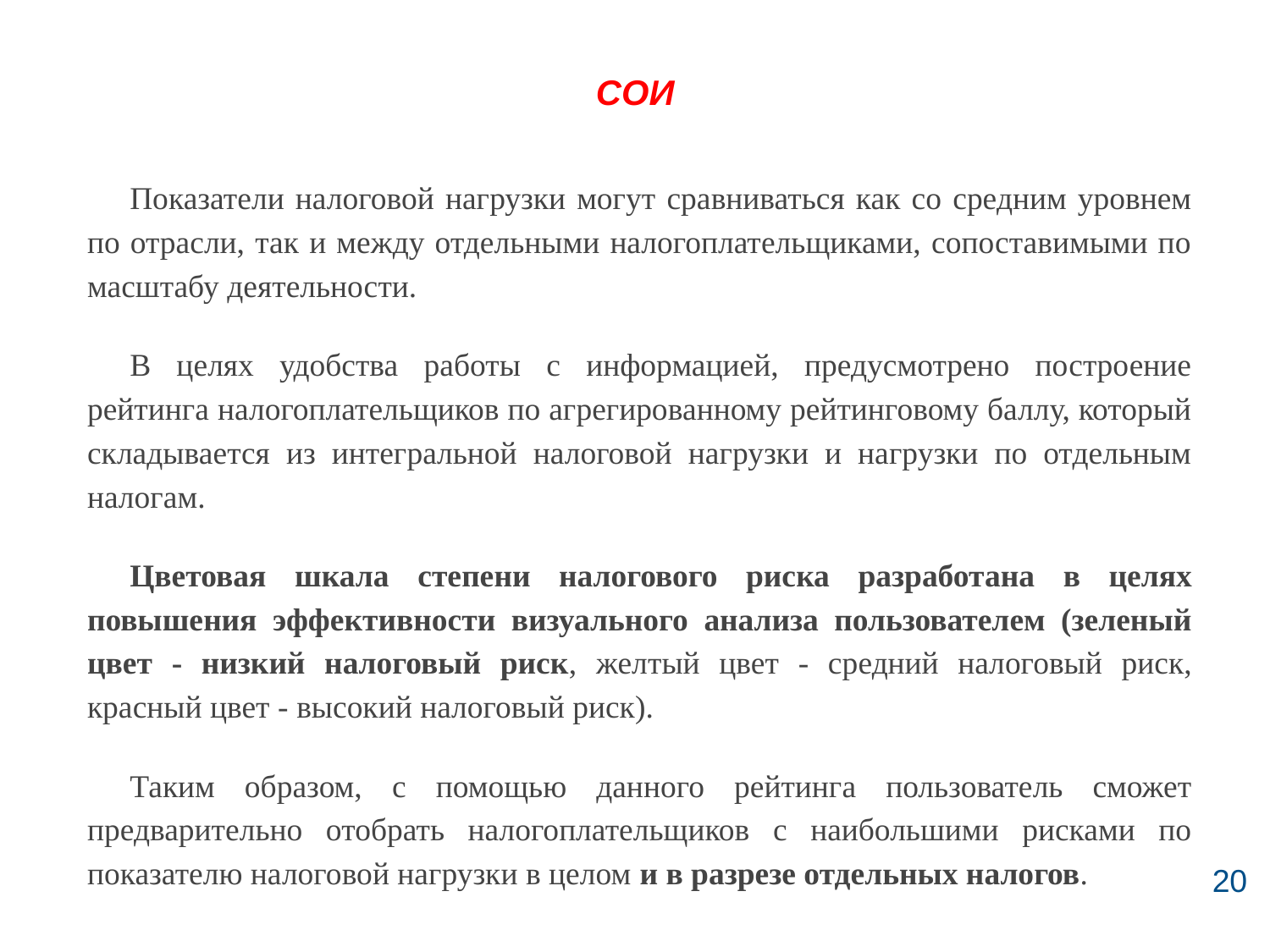

# СОИ
Показатели налоговой нагрузки могут сравниваться как со средним уровнем по отрасли, так и между отдельными налогоплательщиками, сопоставимыми по масштабу деятельности.
В целях удобства работы с информацией, предусмотрено построение рейтинга налогоплательщиков по агрегированному рейтинговому баллу, который складывается из интегральной налоговой нагрузки и нагрузки по отдельным налогам.
Цветовая шкала степени налогового риска разработана в целях повышения эффективности визуального анализа пользователем (зеленый цвет - низкий налоговый риск, желтый цвет - средний налоговый риск, красный цвет - высокий налоговый риск).
Таким образом, с помощью данного рейтинга пользователь сможет предварительно отобрать налогоплательщиков с наибольшими рисками по показателю налоговой нагрузки в целом и в разрезе отдельных налогов.